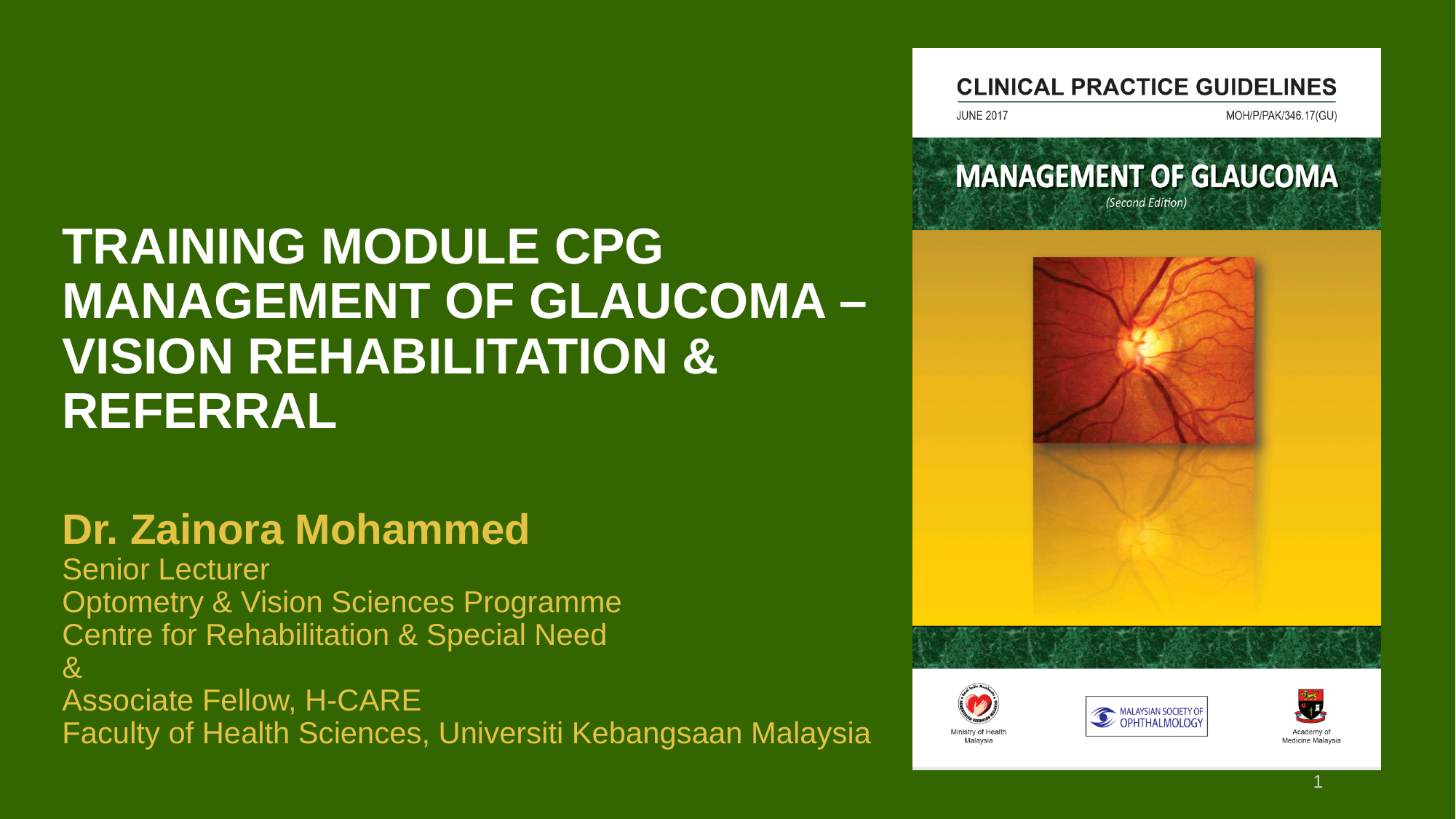

# Training module CPG management of Glaucoma – Vision Rehabilitation & referral
Dr. Zainora Mohammed
Senior Lecturer
Optometry & Vision Sciences Programme
Centre for Rehabilitation & Special Need
&
Associate Fellow, H-CARE
Faculty of Health Sciences, Universiti Kebangsaan Malaysia

1